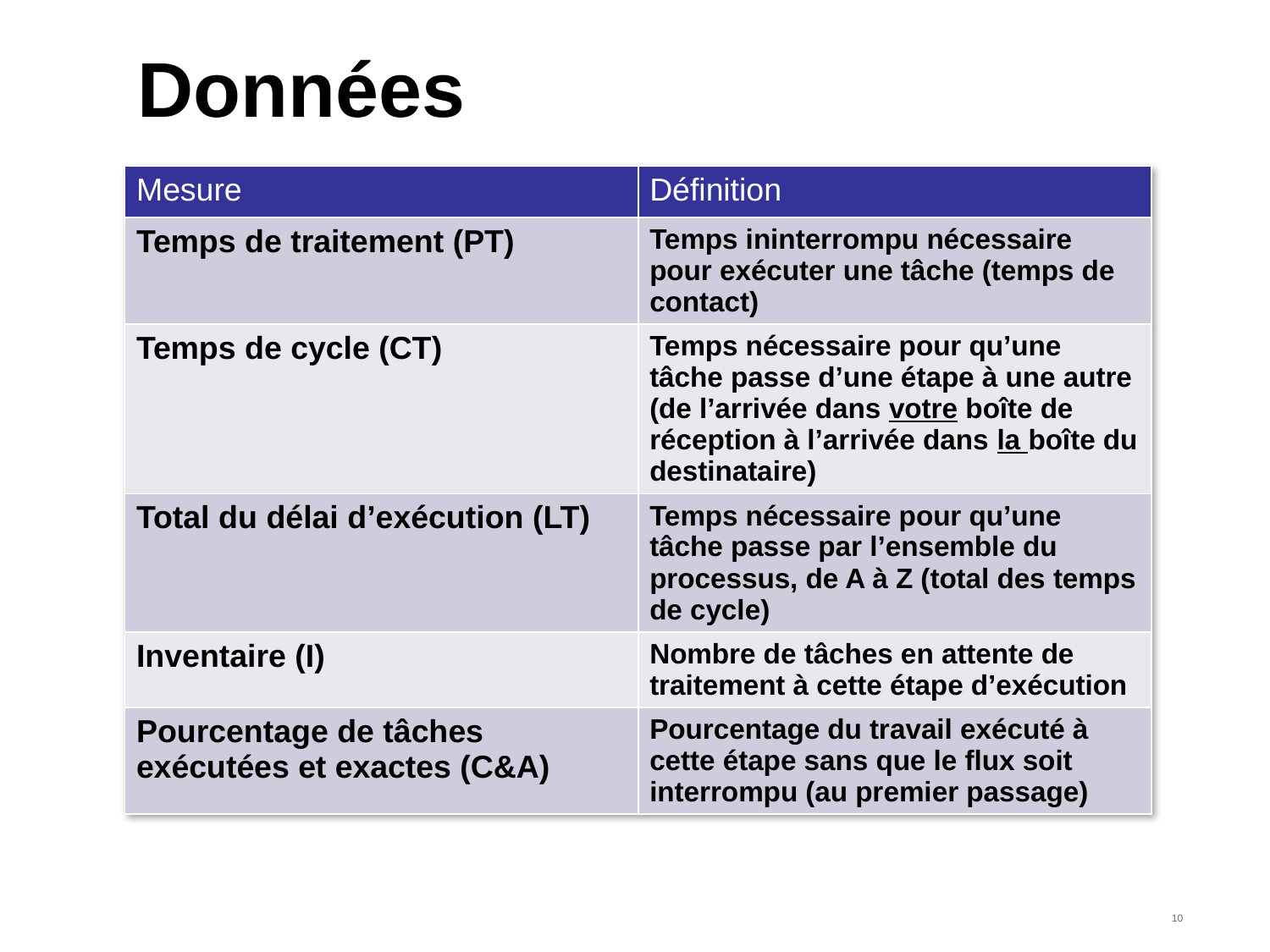

# Données
| Mesure | Définition |
| --- | --- |
| Temps de traitement (PT) | Temps ininterrompu nécessaire pour exécuter une tâche (temps de contact) |
| Temps de cycle (CT) | Temps nécessaire pour qu’une tâche passe d’une étape à une autre (de l’arrivée dans votre boîte de réception à l’arrivée dans la boîte du destinataire) |
| Total du délai d’exécution (LT) | Temps nécessaire pour qu’une tâche passe par l’ensemble du processus, de A à Z (total des temps de cycle) |
| Inventaire (I) | Nombre de tâches en attente de traitement à cette étape d’exécution |
| Pourcentage de tâches exécutées et exactes (C&A) | Pourcentage du travail exécuté à cette étape sans que le flux soit interrompu (au premier passage) |
10